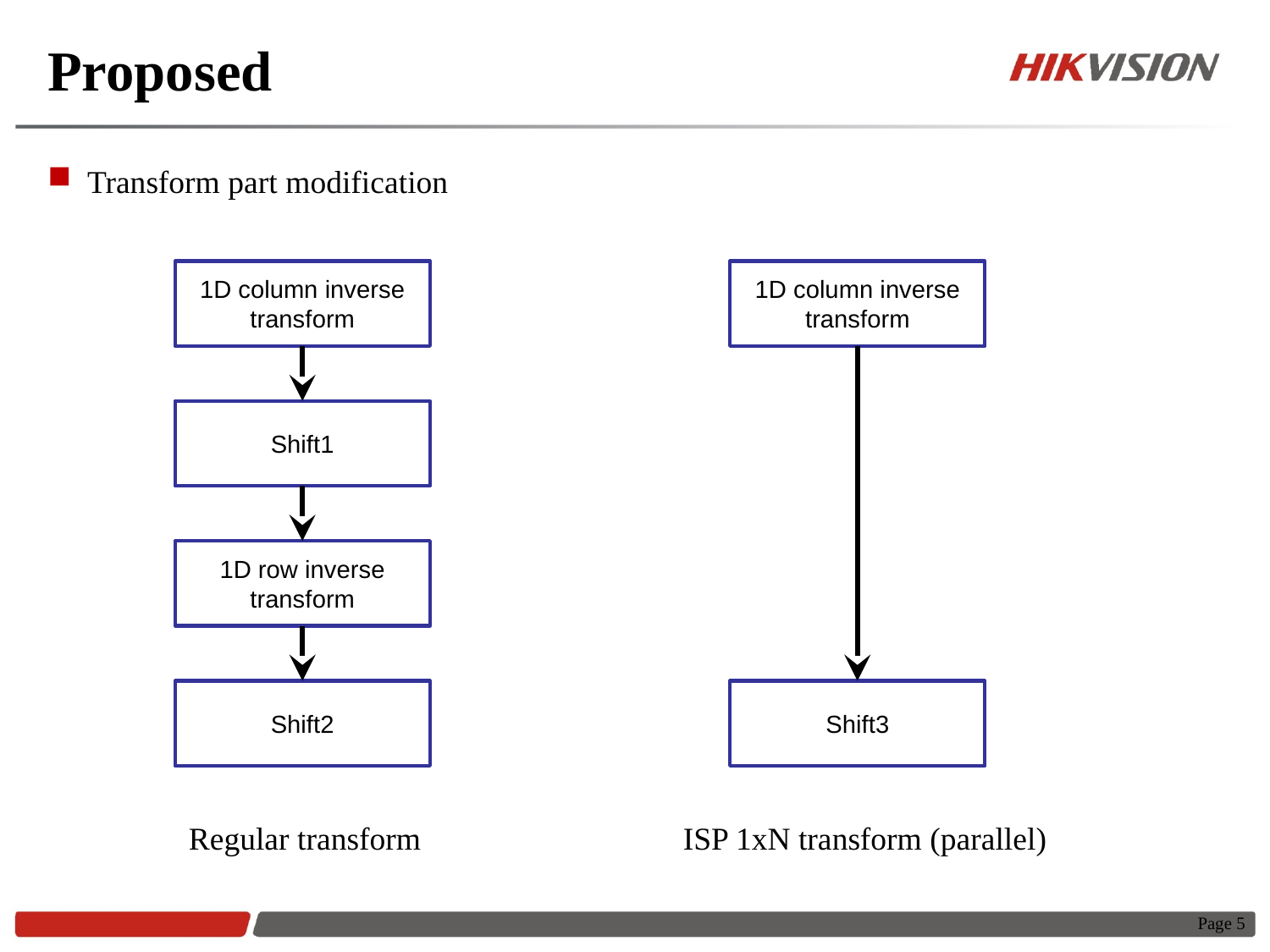

# Proposed
Transform part modification

1D column inverse transform
1D column inverse transform
Shift1
1D row inverse transform
Shift2
Shift3
Regular transform
ISP 1xN transform (parallel)
Page 5